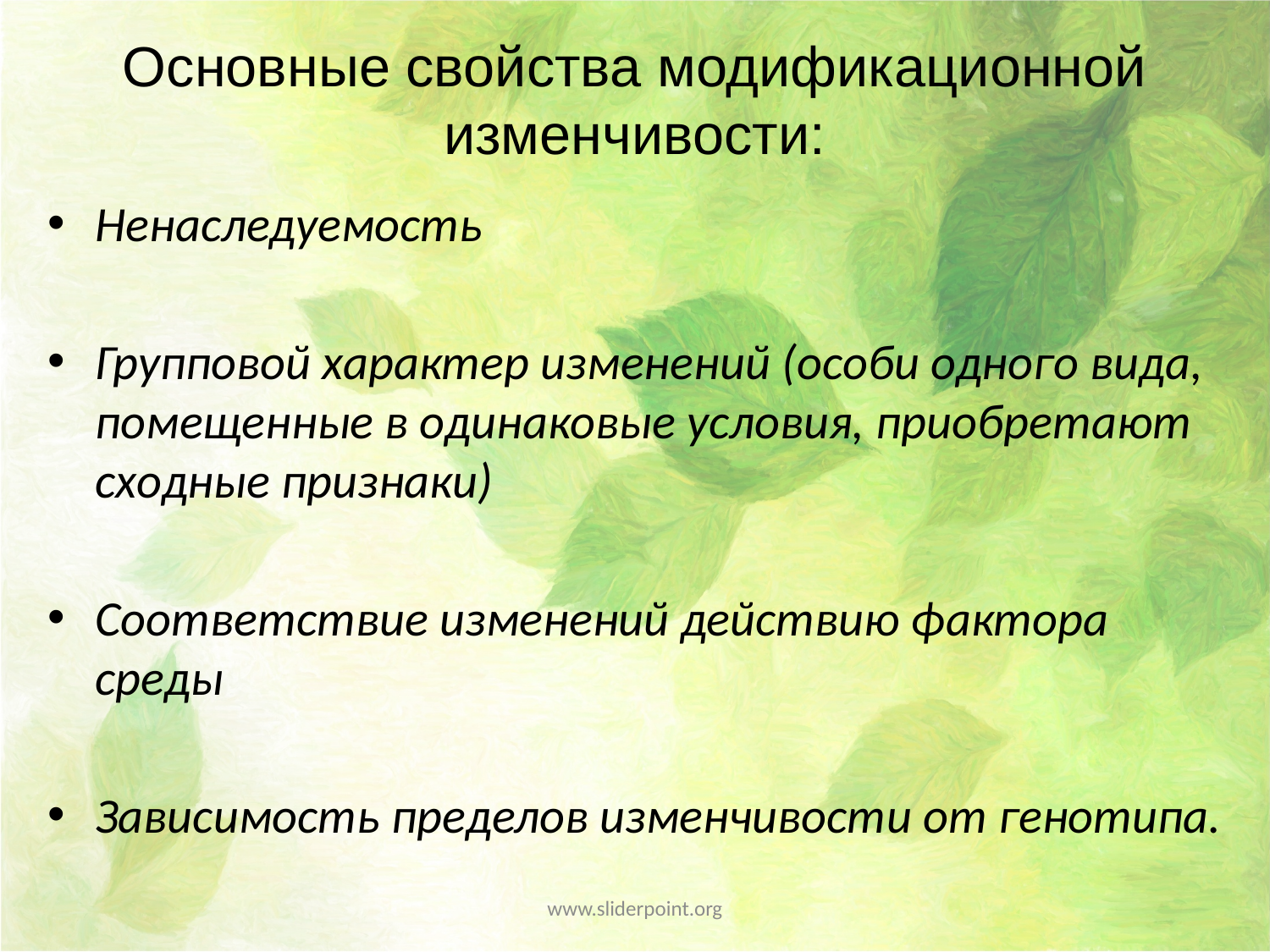

# Основные свойства модификационной изменчивости:
Ненаследуемость

Групповой характер изменений (особи одного вида, помещенные в одинаковые условия, приобретают сходные признаки)

Соответствие изменений действию фактора среды

Зависимость пределов изменчивости от генотипа.
www.sliderpoint.org